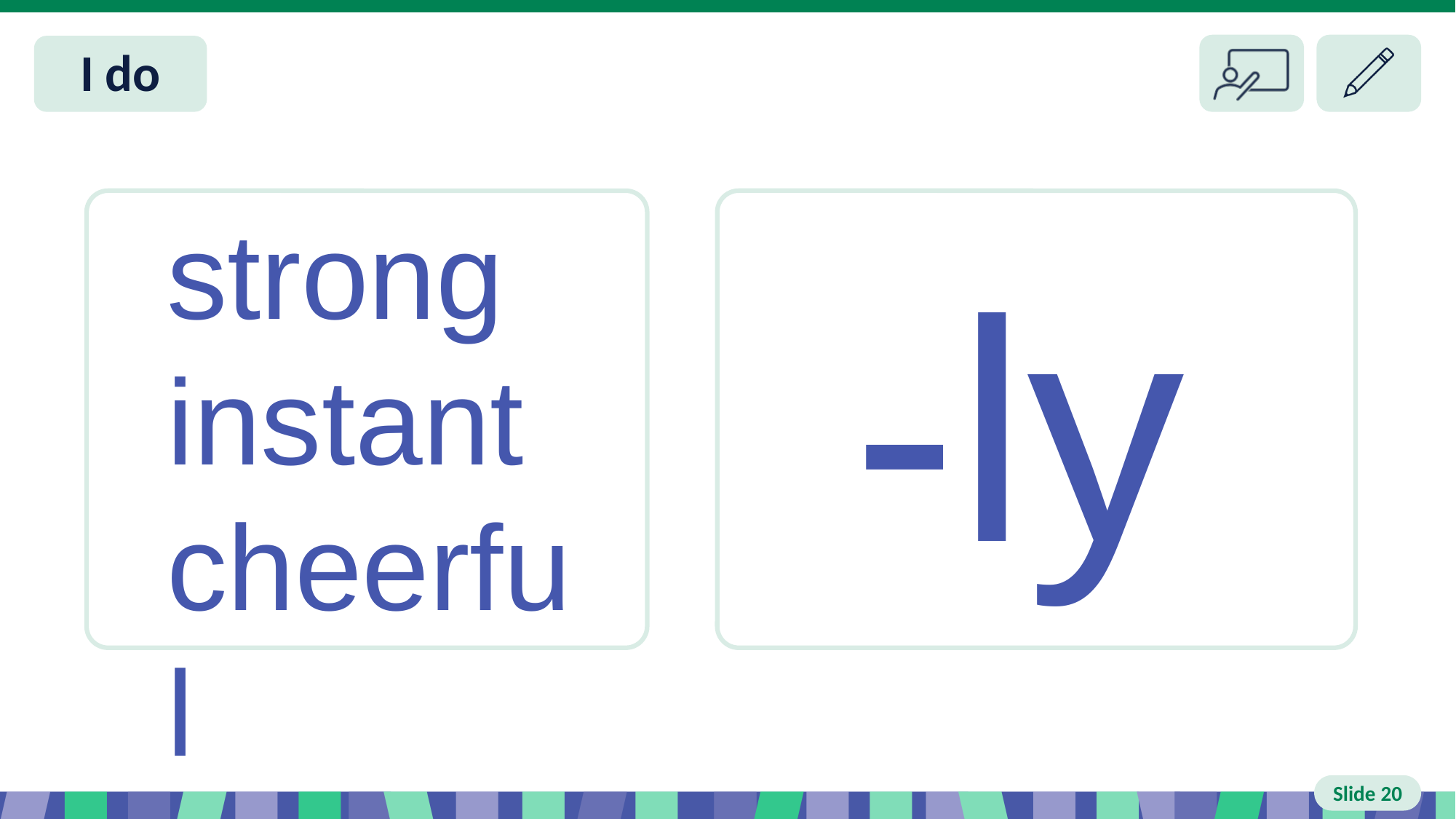

# Slide 20 I do

strong
instant
cheerful
-ly